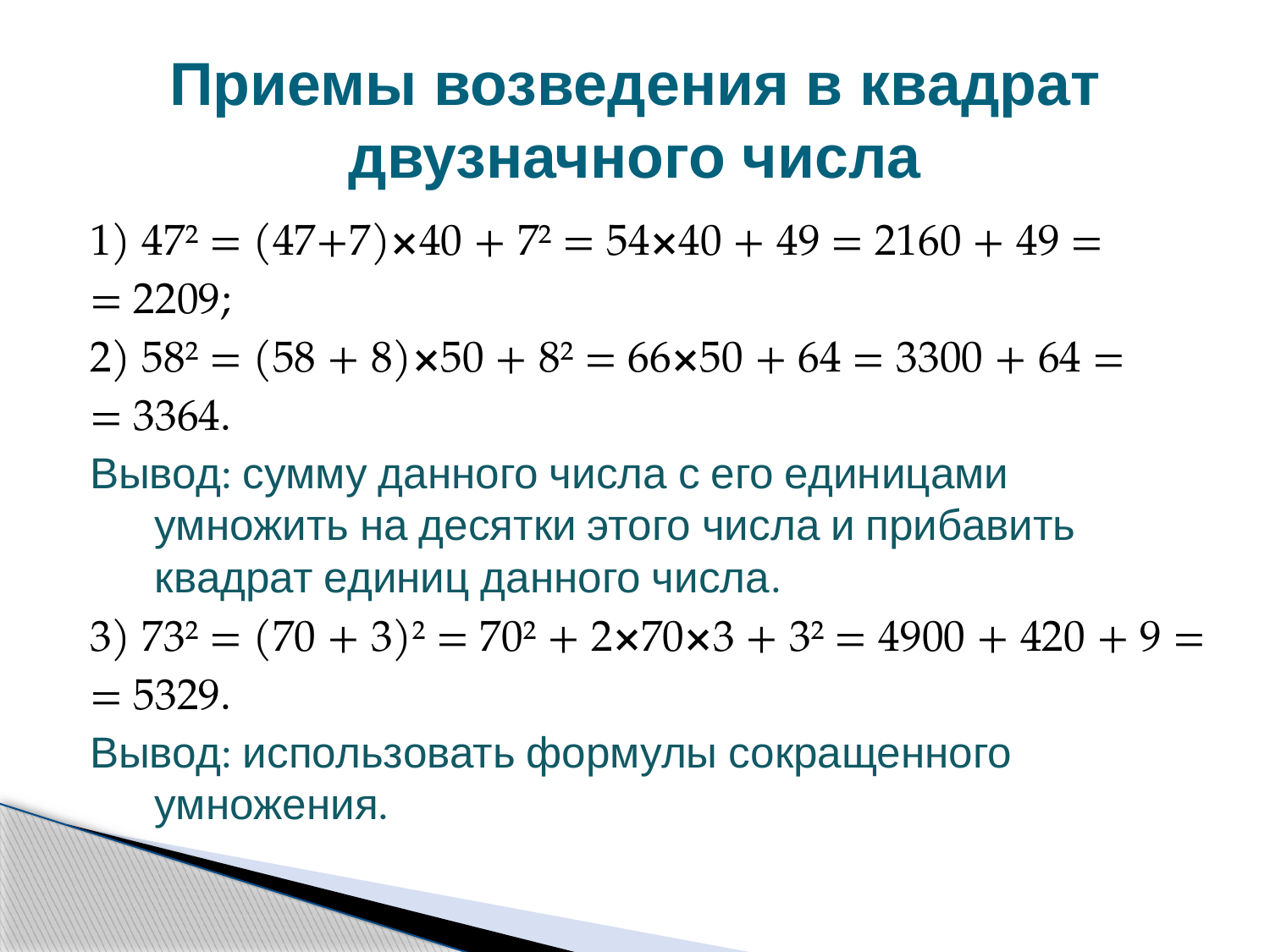

# Приемы возведения в квадрат двузначного числа
1) 47² = (47+7)×40 + 7² = 54×40 + 49 = 2160 + 49 =
= 2209;
2) 58² = (58 + 8)×50 + 8² = 66×50 + 64 = 3300 + 64 =
= 3364.
Вывод: сумму данного числа с его единицами умножить на десятки этого числа и прибавить квадрат единиц данного числа.
3) 73² = (70 + 3)² = 70² + 2×70×3 + 3² = 4900 + 420 + 9 =
= 5329.
Вывод: использовать формулы сокращенного умножения.